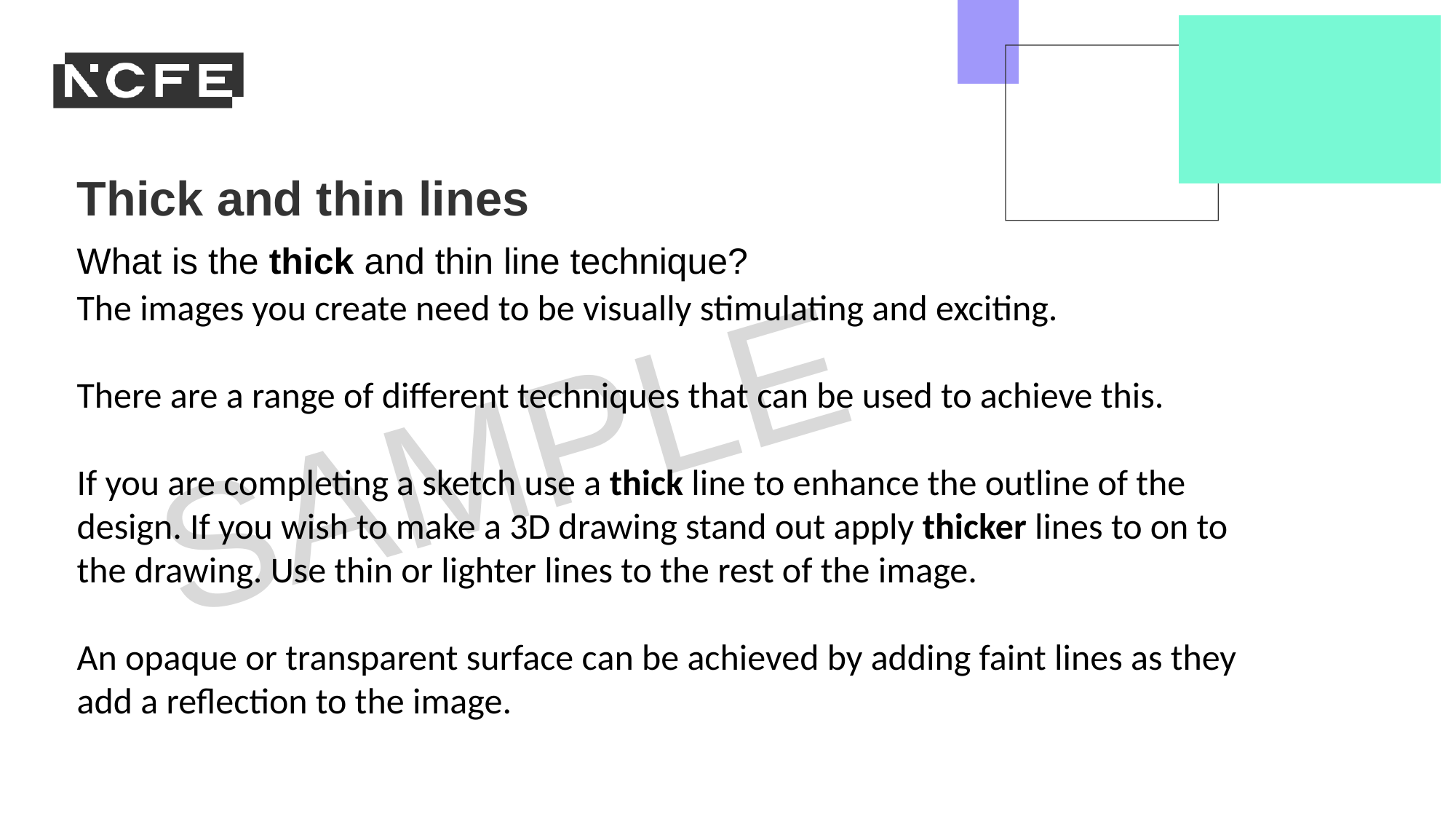

Thick and thin lines
What is the thick and thin line technique?
The images you create need to be visually stimulating and exciting.

There are a range of different techniques that can be used to achieve this.

If you are completing a sketch use a thick line to enhance the outline of the design. If you wish to make a 3D drawing stand out apply thicker lines to on to the drawing. Use thin or lighter lines to the rest of the image.

An opaque or transparent surface can be achieved by adding faint lines as they add a reflection to the image.